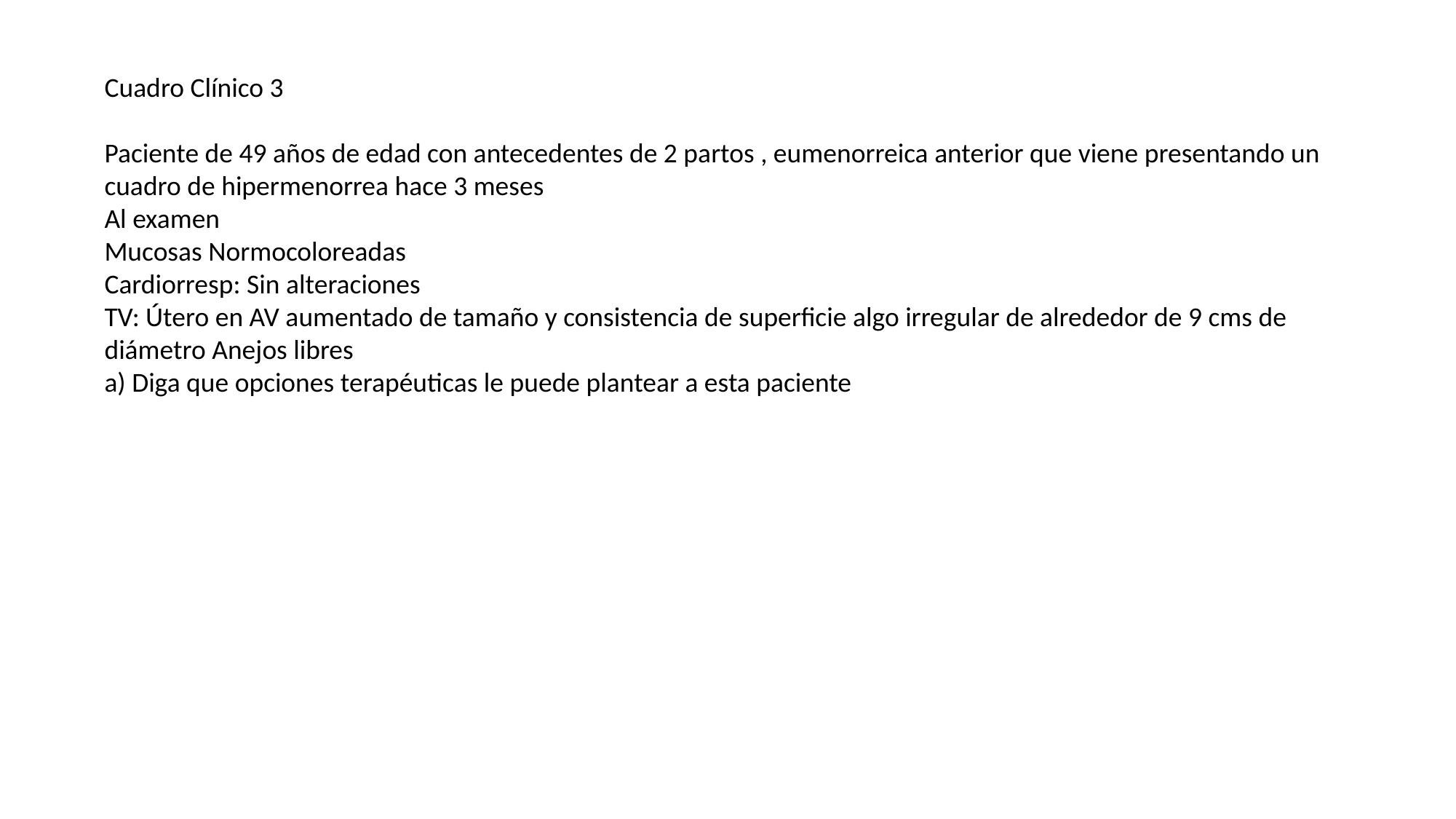

Cuadro Clínico 3

Paciente de 49 años de edad con antecedentes de 2 partos , eumenorreica anterior que viene presentando un cuadro de hipermenorrea hace 3 meses
Al examen
Mucosas Normocoloreadas
Cardiorresp: Sin alteraciones
TV: Útero en AV aumentado de tamaño y consistencia de superficie algo irregular de alrededor de 9 cms de diámetro Anejos libres
a) Diga que opciones terapéuticas le puede plantear a esta paciente